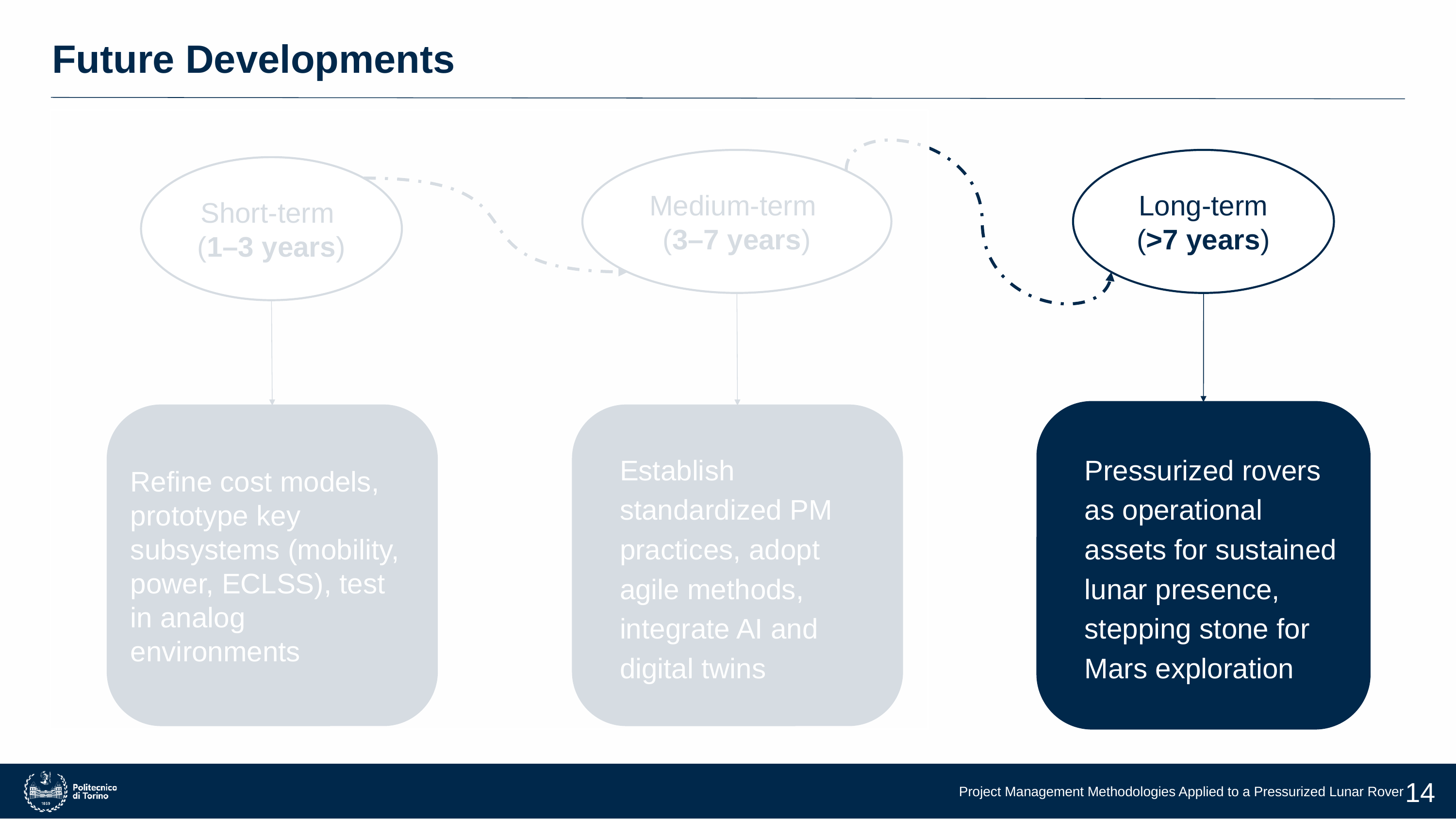

Future Developments

Medium-term
(3–7 years)
Long-term (>7 years)
Short-term
(1–3 years)
Pressurized rovers as operational assets for sustained lunar presence, stepping stone for Mars exploration
Refine cost models, prototype key subsystems (mobility, power, ECLSS), test in analog environments
Establish standardized PM practices, adopt agile methods, integrate AI and digital twins

14

Project Management Methodologies Applied to a Pressurized Lunar Rover